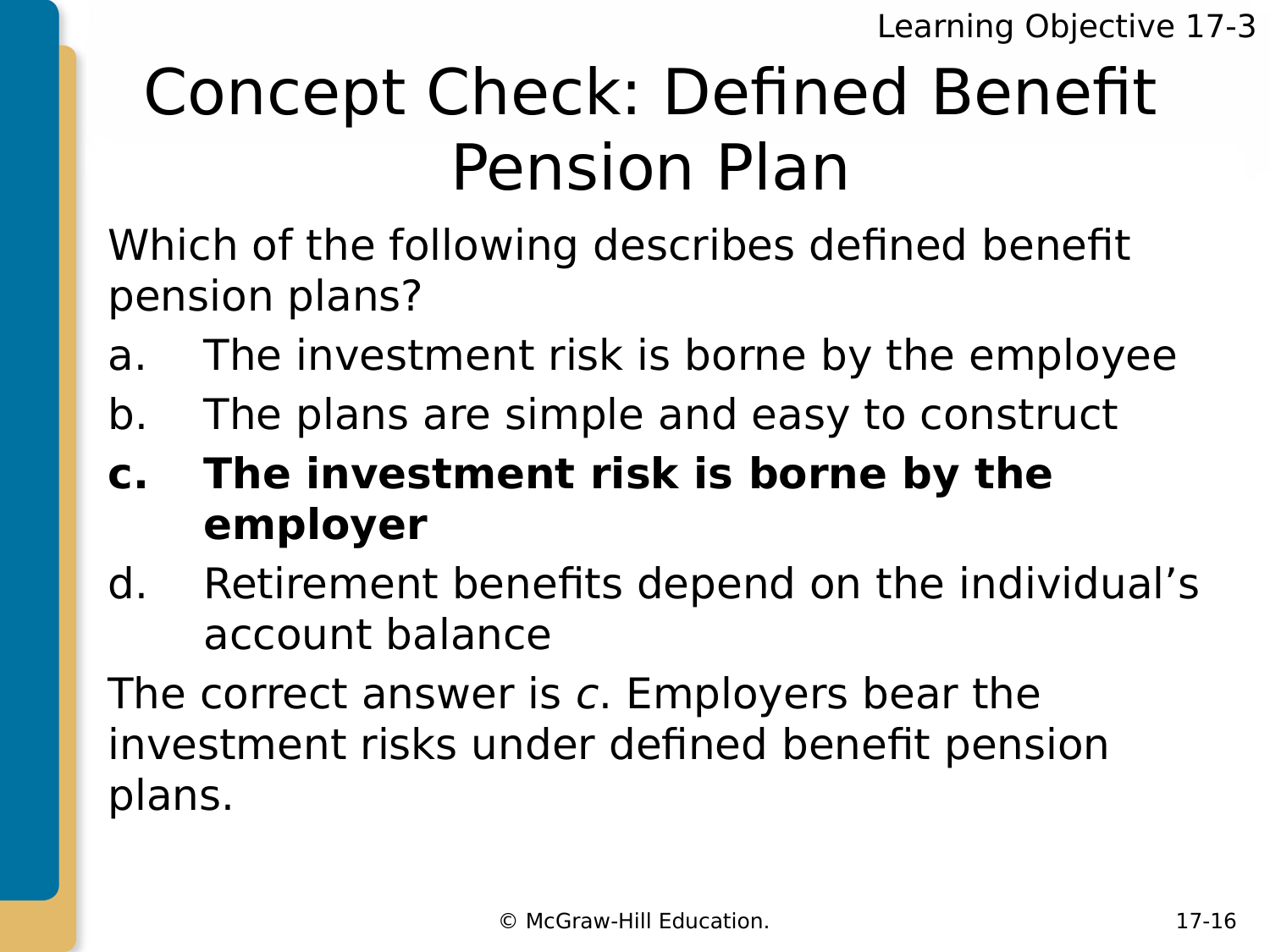

Learning Objective 17-3
# Concept Check: Defined Benefit Pension Plan
Which of the following describes defined benefit pension plans?
The investment risk is borne by the employee
The plans are simple and easy to construct
The investment risk is borne by the employer
Retirement benefits depend on the individual’s account balance
The correct answer is c. Employers bear the investment risks under defined benefit pension plans.